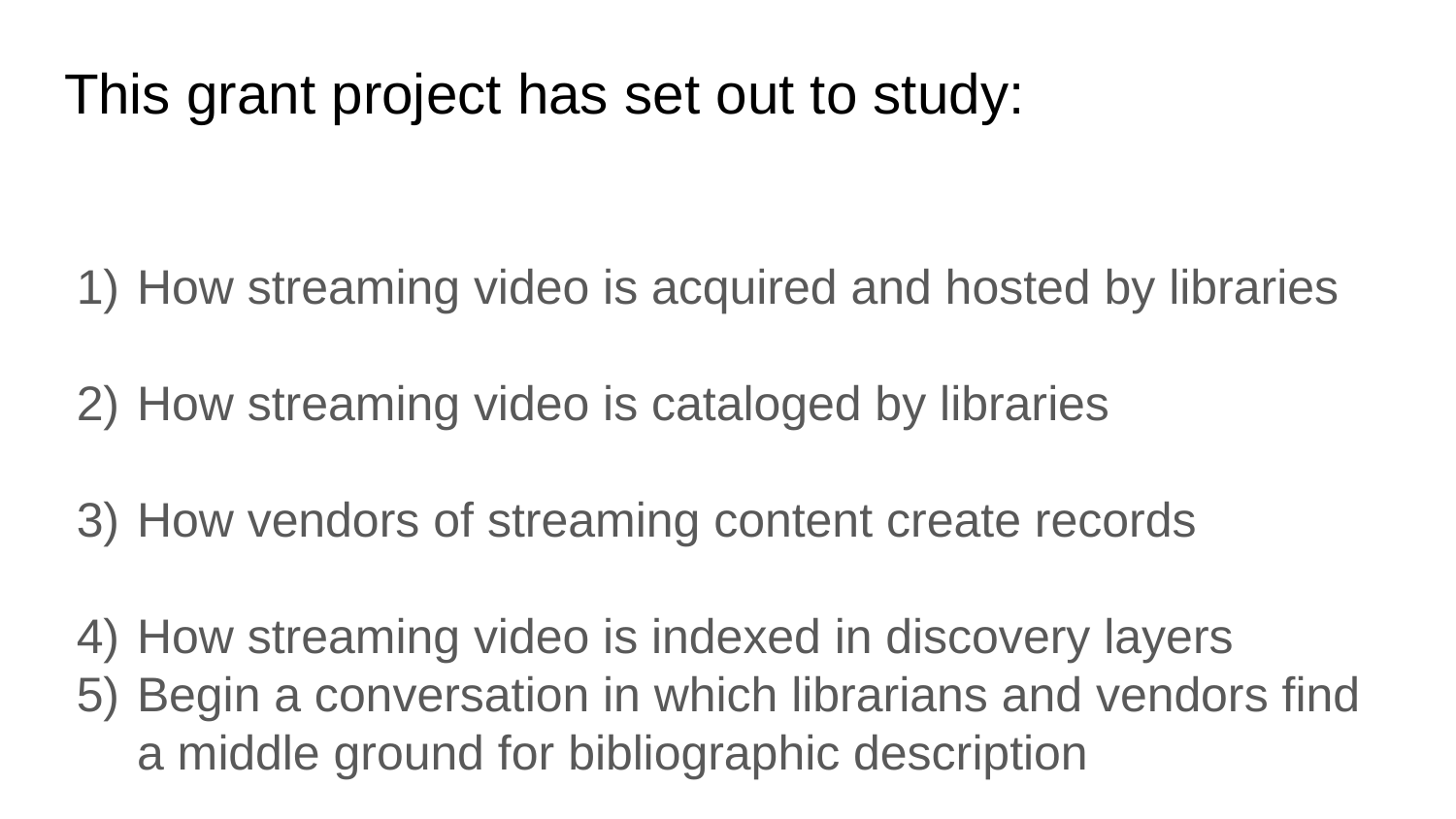

# This grant project has set out to study:
How streaming video is acquired and hosted by libraries
How streaming video is cataloged by libraries
How vendors of streaming content create records
How streaming video is indexed in discovery layers
Begin a conversation in which librarians and vendors find a middle ground for bibliographic description